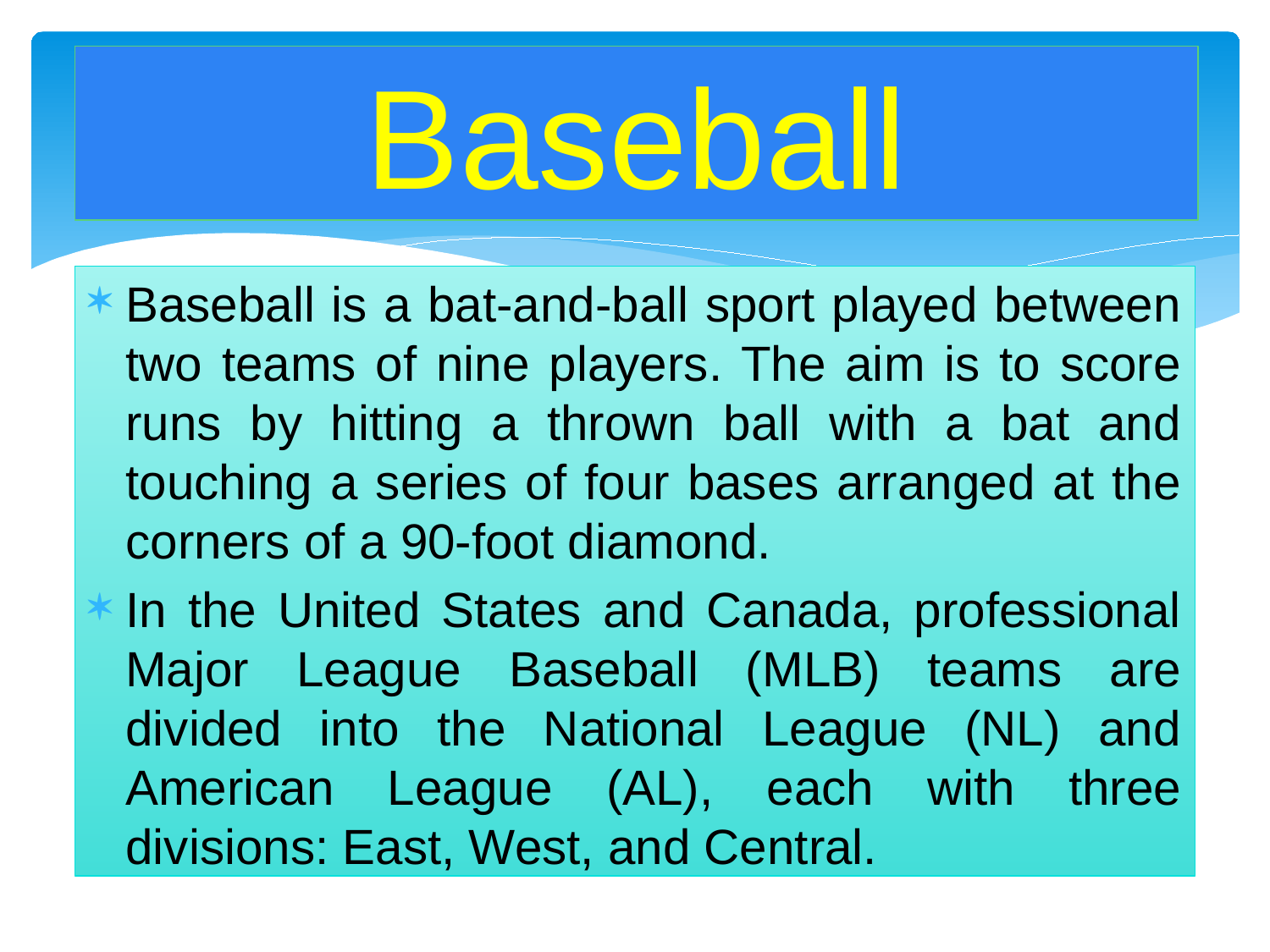

# Baseball
Baseball is a bat-and-ball sport played between two teams of nine players. The aim is to score runs by hitting a thrown ball with a bat and touching a series of four bases arranged at the corners of a 90-foot diamond.
In the United States and Canada, professional Major League Baseball (MLB) teams are divided into the National League (NL) and American League (AL), each with three divisions: East, West, and Central.